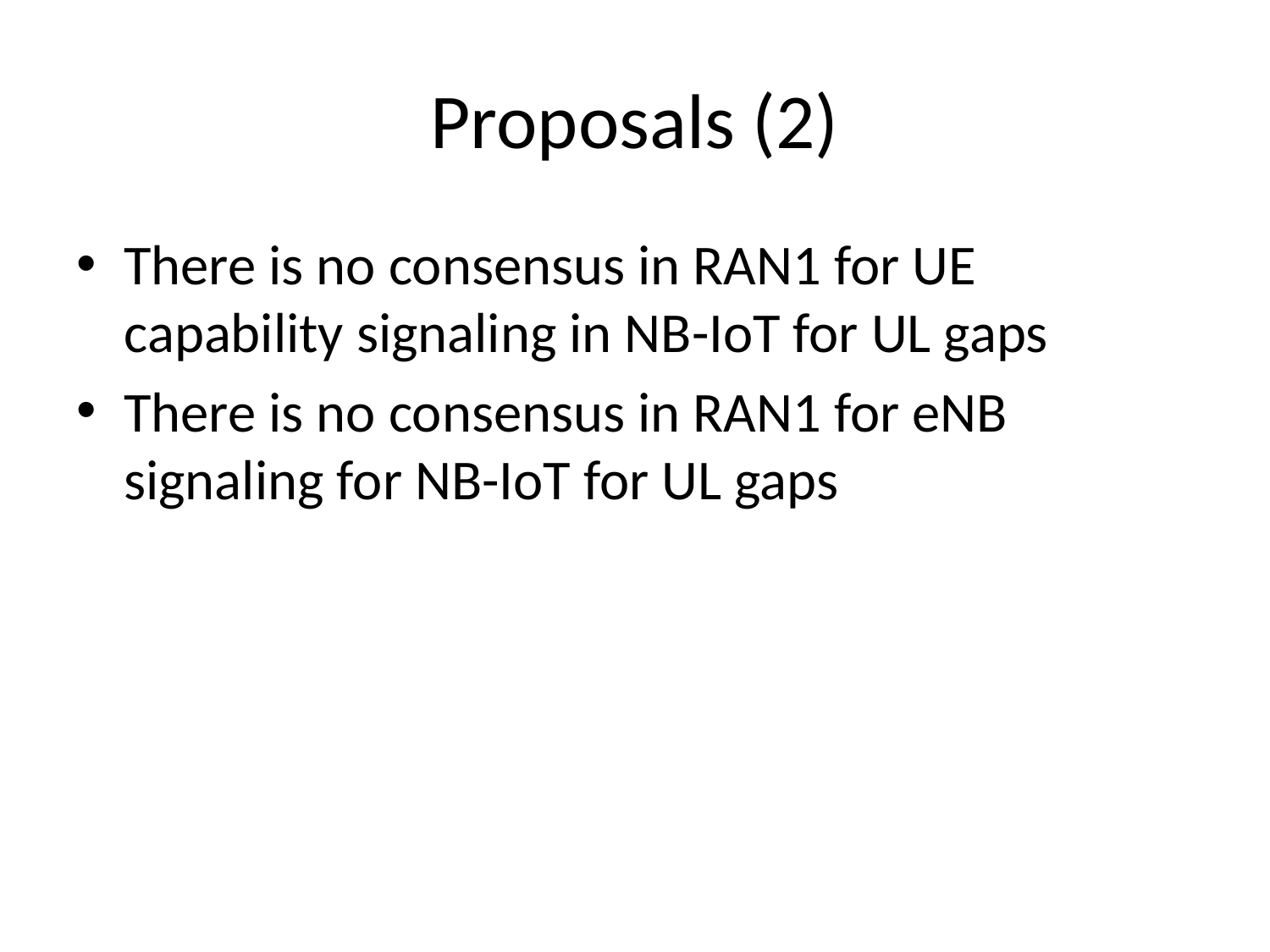

# Proposals (2)
There is no consensus in RAN1 for UE capability signaling in NB-IoT for UL gaps
There is no consensus in RAN1 for eNB signaling for NB-IoT for UL gaps